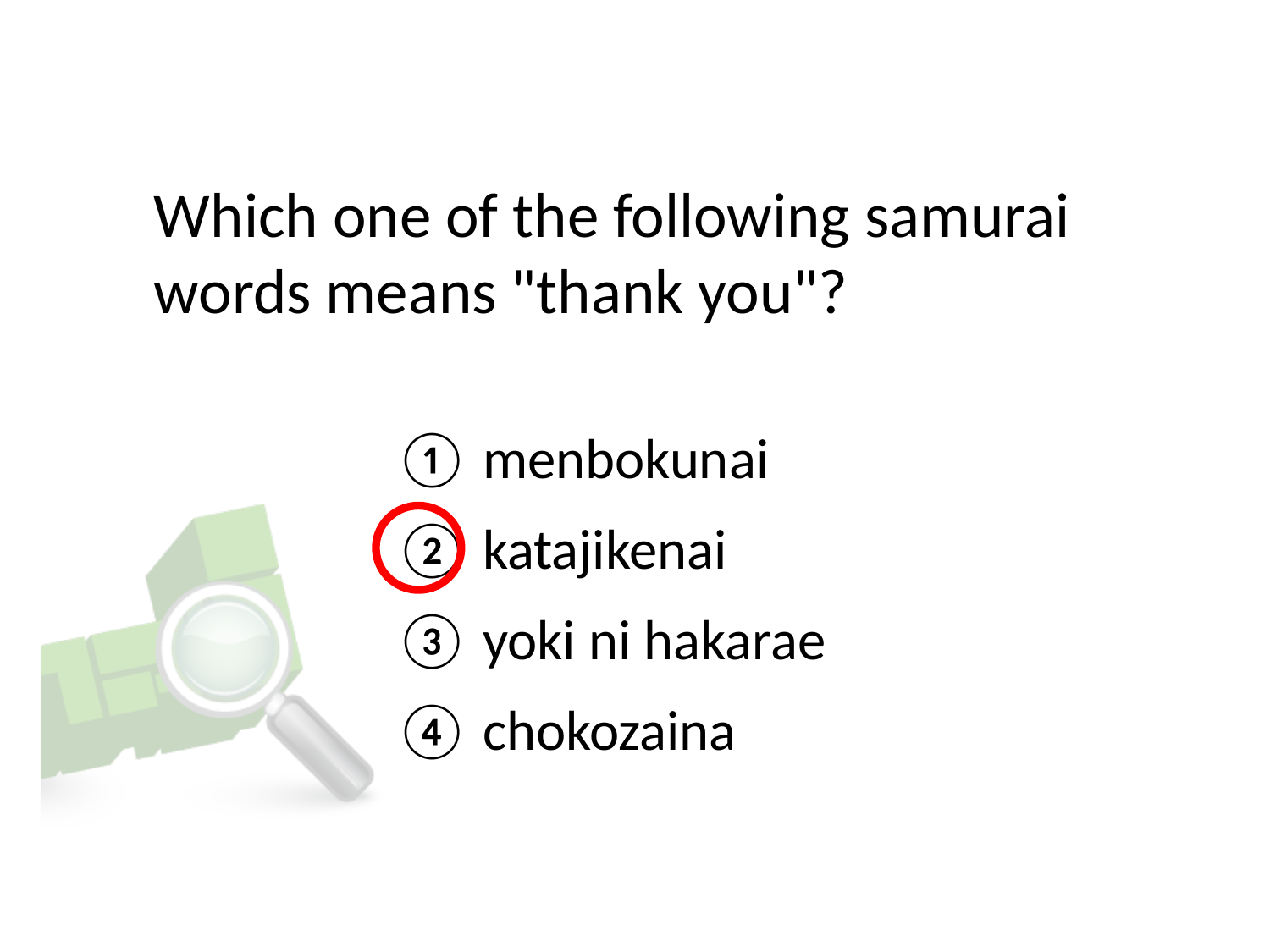

# Which one of the following samurai words means "thank you"?
① menbokunai
② katajikenai
③ yoki ni hakarae
④ chokozaina